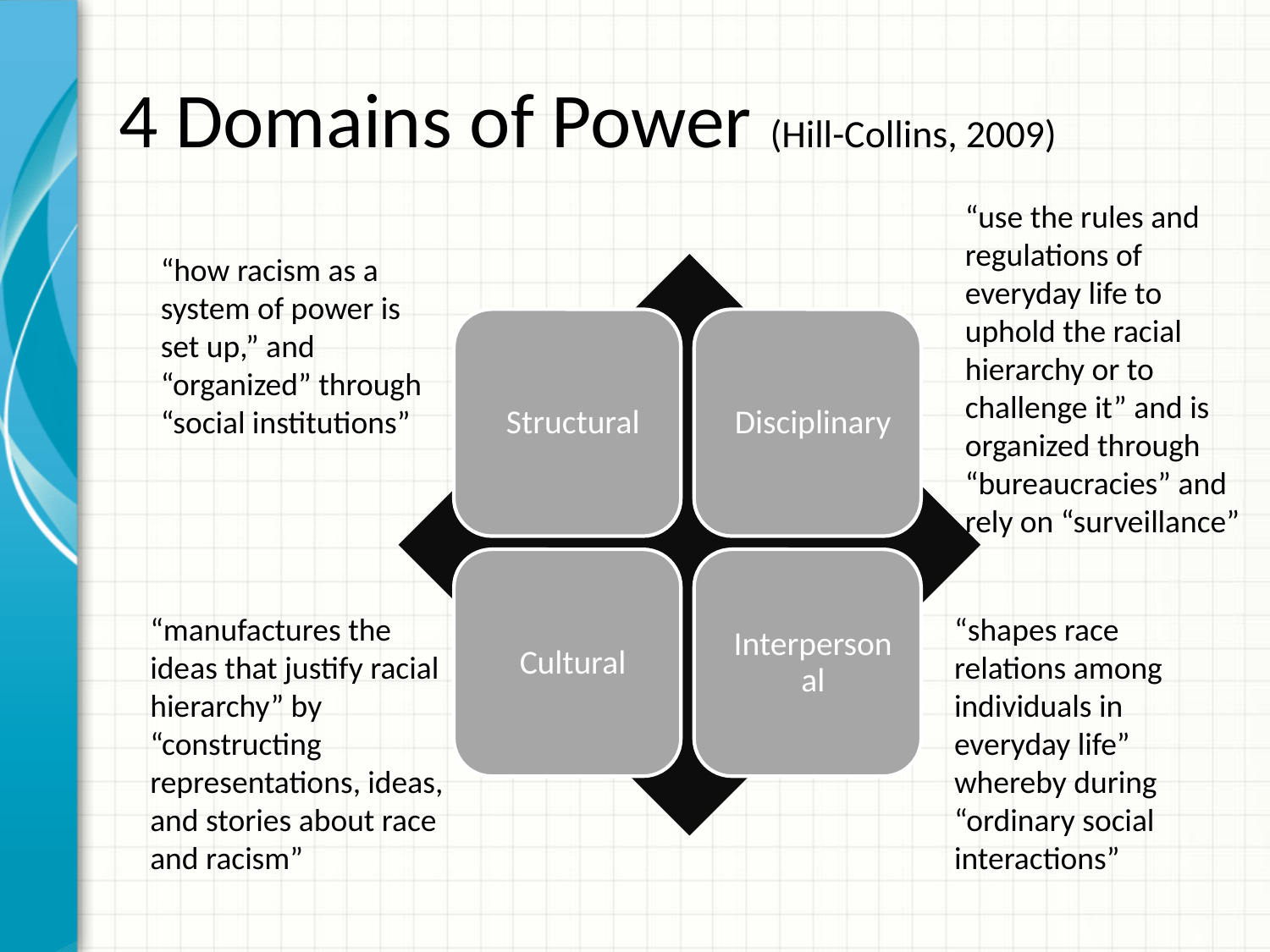

# 4 Domains of Power (Hill-Collins, 2009)
“use the rules and regulations of everyday life to uphold the racial hierarchy or to challenge it” and is organized through “bureaucracies” and rely on “surveillance”
“how racism as a system of power is set up,” and “organized” through “social institutions”
Structural
Disciplinary
Cultural
Interpersonal
“manufactures the ideas that justify racial hierarchy” by “constructing representations, ideas, and stories about race and racism”
“shapes race relations among individuals in everyday life” whereby during “ordinary social interactions”